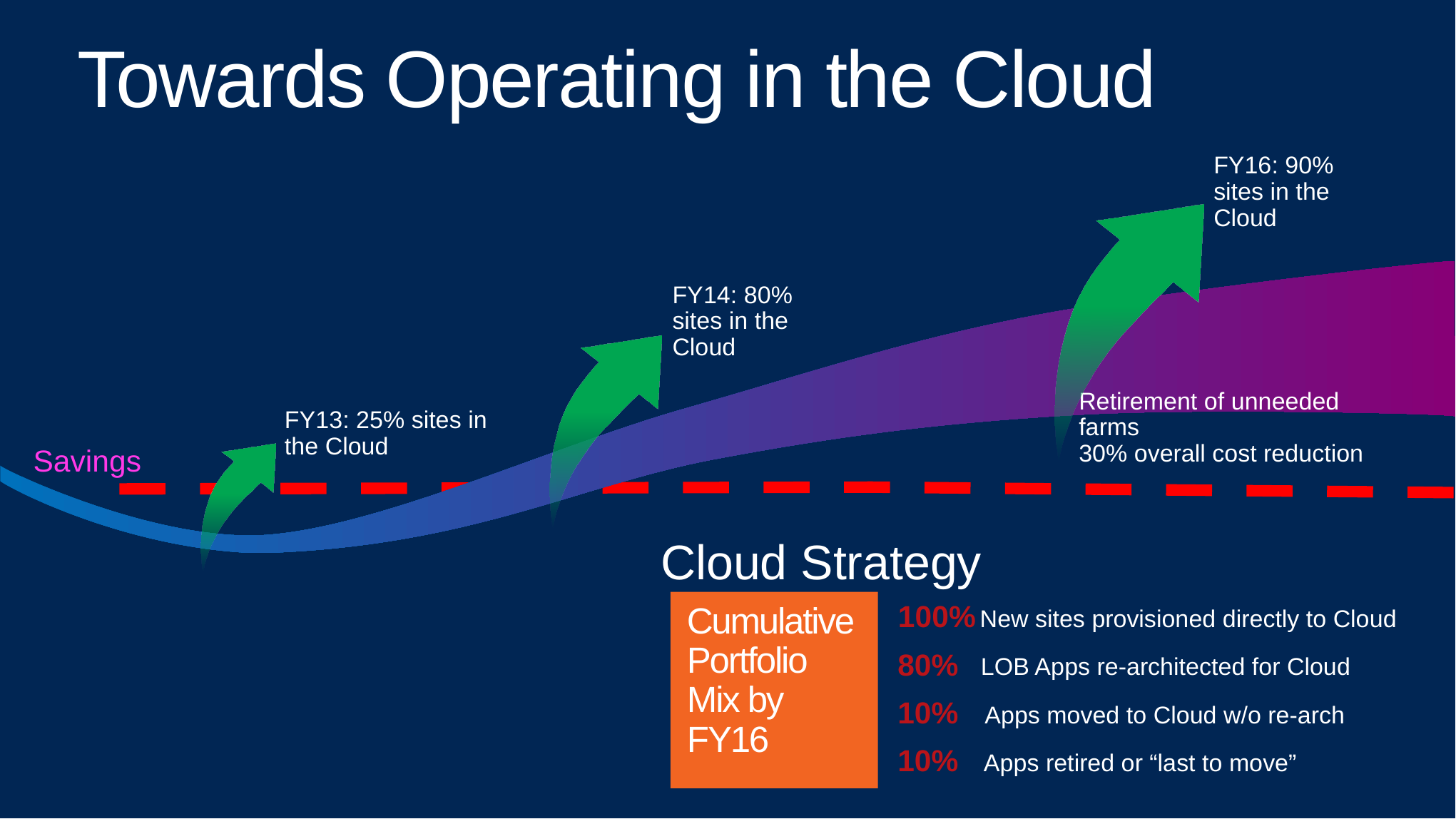

# Towards Operating in the Cloud
FY16: 90% sites in the Cloud

FY14: 80% sites in the Cloud

FY13: 25% sites in the Cloud
Retirement of unneeded farms
30% overall cost reduction

Savings

Cloud Strategy
Cumulative Portfolio Mix by FY16

100%
New sites provisioned directly to Cloud
80%
LOB Apps re-architected for Cloud
10%
Apps moved to Cloud w/o re-arch
10%
Apps retired or “last to move”